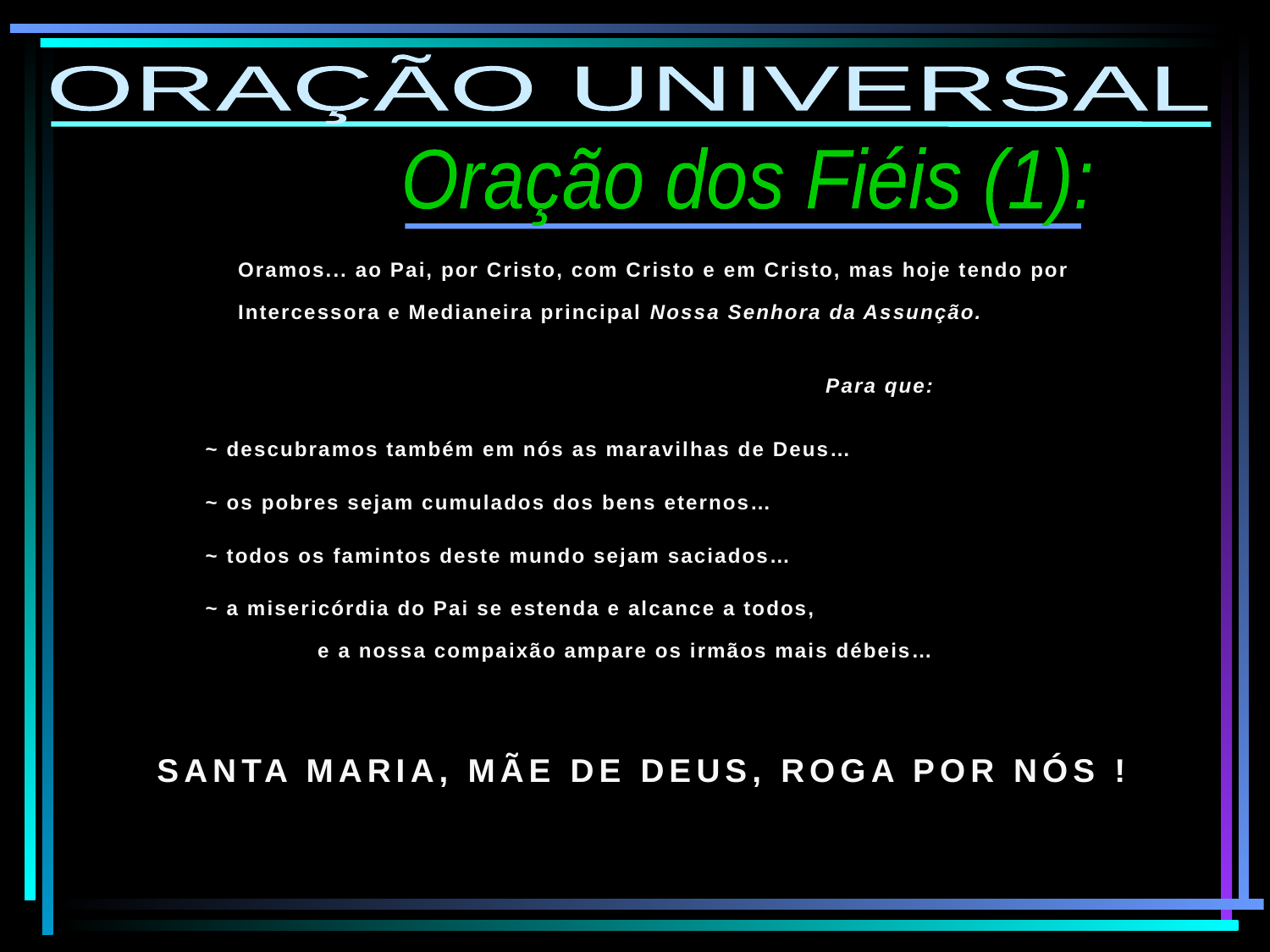

ORAÇÃO UNIVERSAL

Oração dos Fiéis (1):

Oramos... ao Pai, por Cristo, com Cristo e em Cristo, mas hoje tendo por Intercessora e Medianeira principal Nossa Senhora da Assunção.
					Para que:
  ~ descubramos também em nós as maravilhas de Deus…
  ~ os pobres sejam cumulados dos bens eternos…
  ~ todos os famintos deste mundo sejam saciados…
  ~ a misericórdia do Pai se estenda e alcance a todos,
	e a nossa compaixão ampare os irmãos mais débeis…
SANTA MARIA, mãe de deus, ROGA POR NÓS !